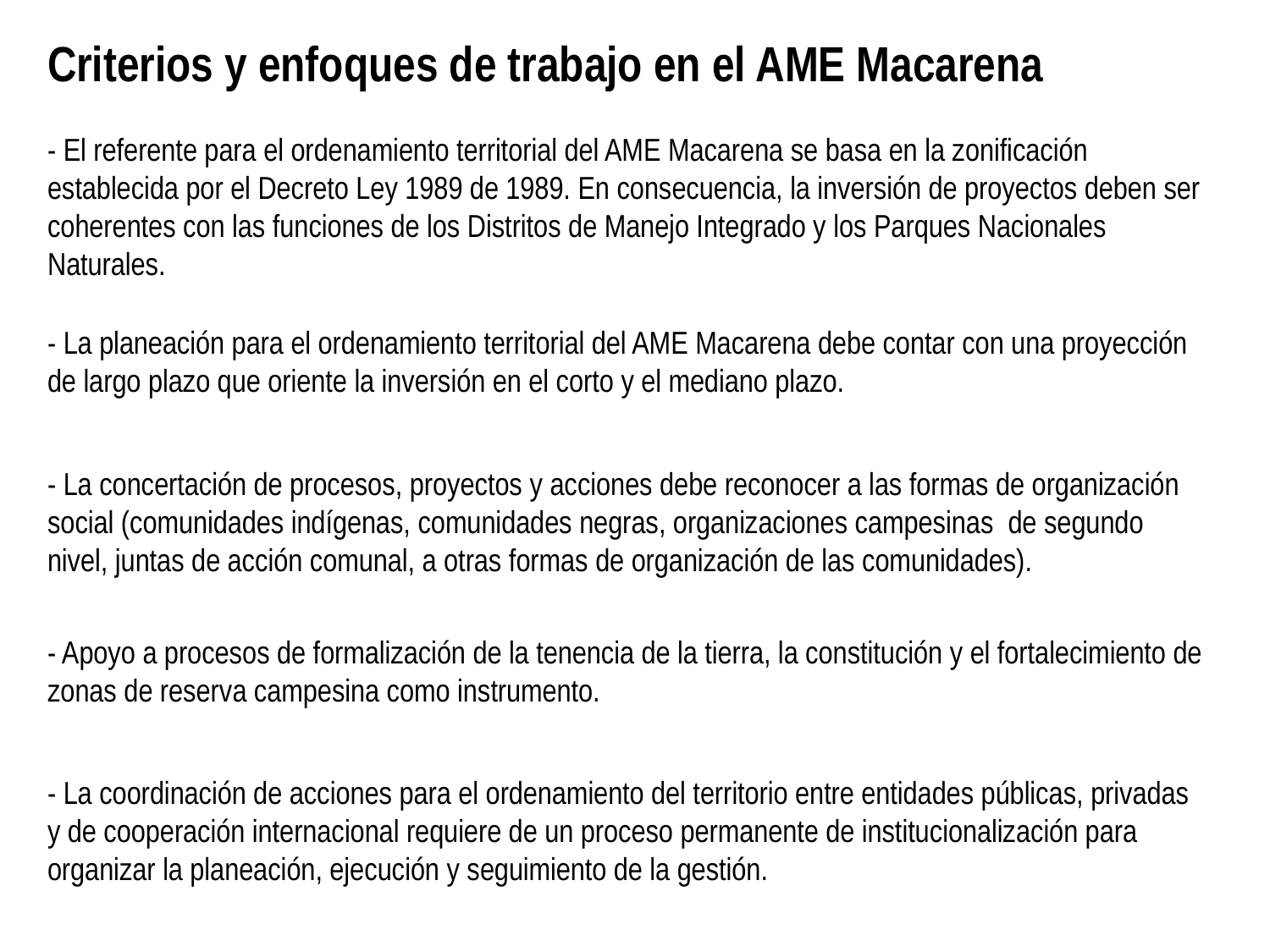

Criterios y enfoques de trabajo en el AME Macarena

- El referente para el ordenamiento territorial del AME Macarena se basa en la zonificación establecida por el Decreto Ley 1989 de 1989. En consecuencia, la inversión de proyectos deben ser coherentes con las funciones de los Distritos de Manejo Integrado y los Parques Nacionales Naturales.
- La planeación para el ordenamiento territorial del AME Macarena debe contar con una proyección de largo plazo que oriente la inversión en el corto y el mediano plazo.
- La concertación de procesos, proyectos y acciones debe reconocer a las formas de organización social (comunidades indígenas, comunidades negras, organizaciones campesinas  de segundo nivel, juntas de acción comunal, a otras formas de organización de las comunidades).
- Apoyo a procesos de formalización de la tenencia de la tierra, la constitución y el fortalecimiento de zonas de reserva campesina como instrumento.
- La coordinación de acciones para el ordenamiento del territorio entre entidades públicas, privadas y de cooperación internacional requiere de un proceso permanente de institucionalización para organizar la planeación, ejecución y seguimiento de la gestión.